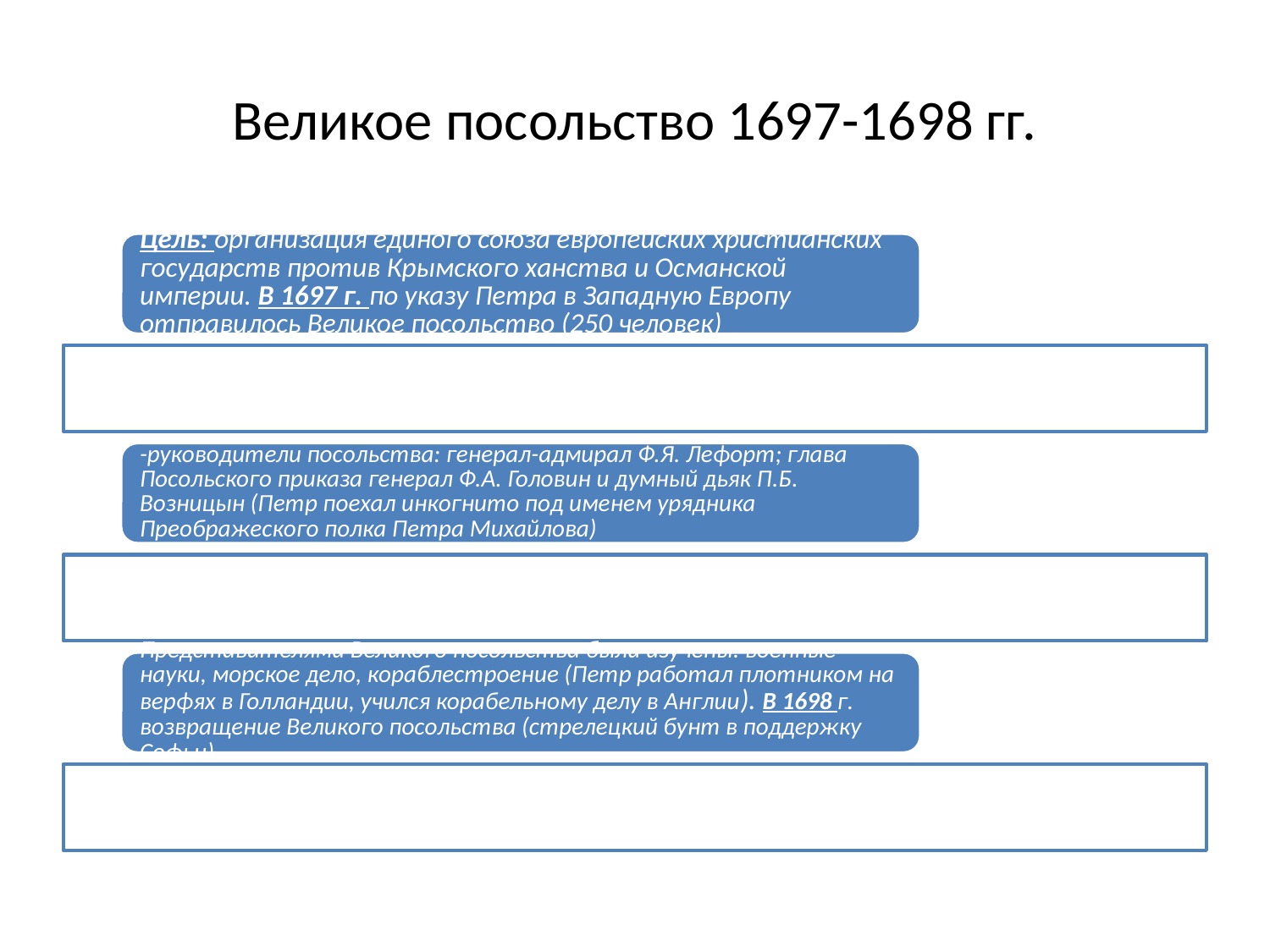

# Великое посольство 1697-1698 гг.
Цель: организация единого союза европейских христианских государств против Крымского ханства и Османской империи. В 1697 г. по указу Петра в Западную Европу отправилось Великое посольство (250 человек)
-руководители посольства: генерал-адмирал Ф.Я. Лефорт; глава Посольского приказа генерал Ф.А. Головин и думный дьяк П.Б. Возницын (Петр поехал инкогнито под именем урядника Преображеского полка Петра Михайлова)
Представителями Великого посольства были изучены: военные науки, морское дело, кораблестроение (Петр работал плотником на верфях в Голландии, учился корабельному делу в Англии). В 1698 г. возвращение Великого посольства (стрелецкий бунт в поддержку Софьи)